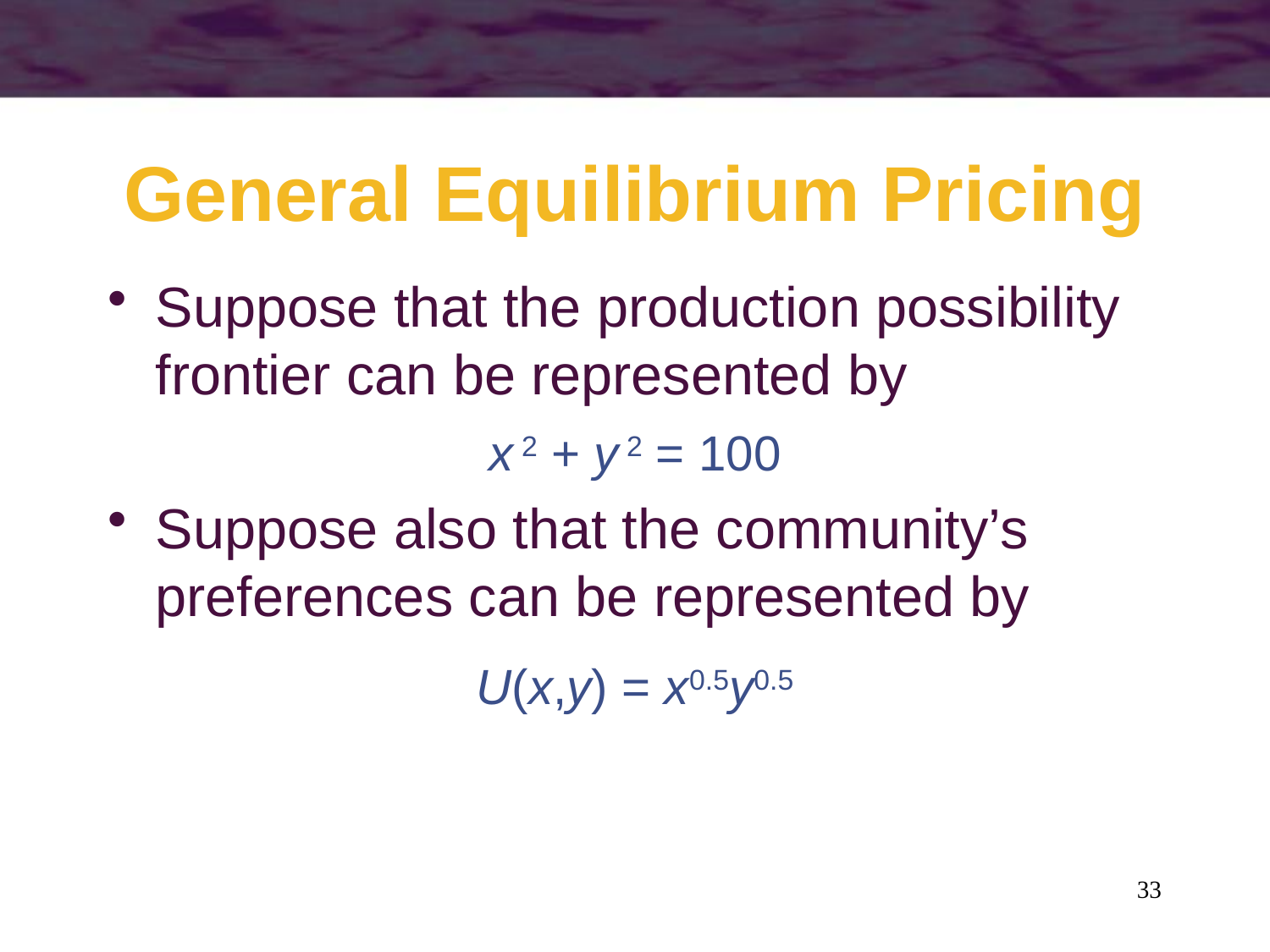

# General Equilibrium Pricing
Suppose that the production possibility frontier can be represented by
x 2 + y 2 = 100
Suppose also that the community’s preferences can be represented by
U(x,y) = x0.5y0.5
33